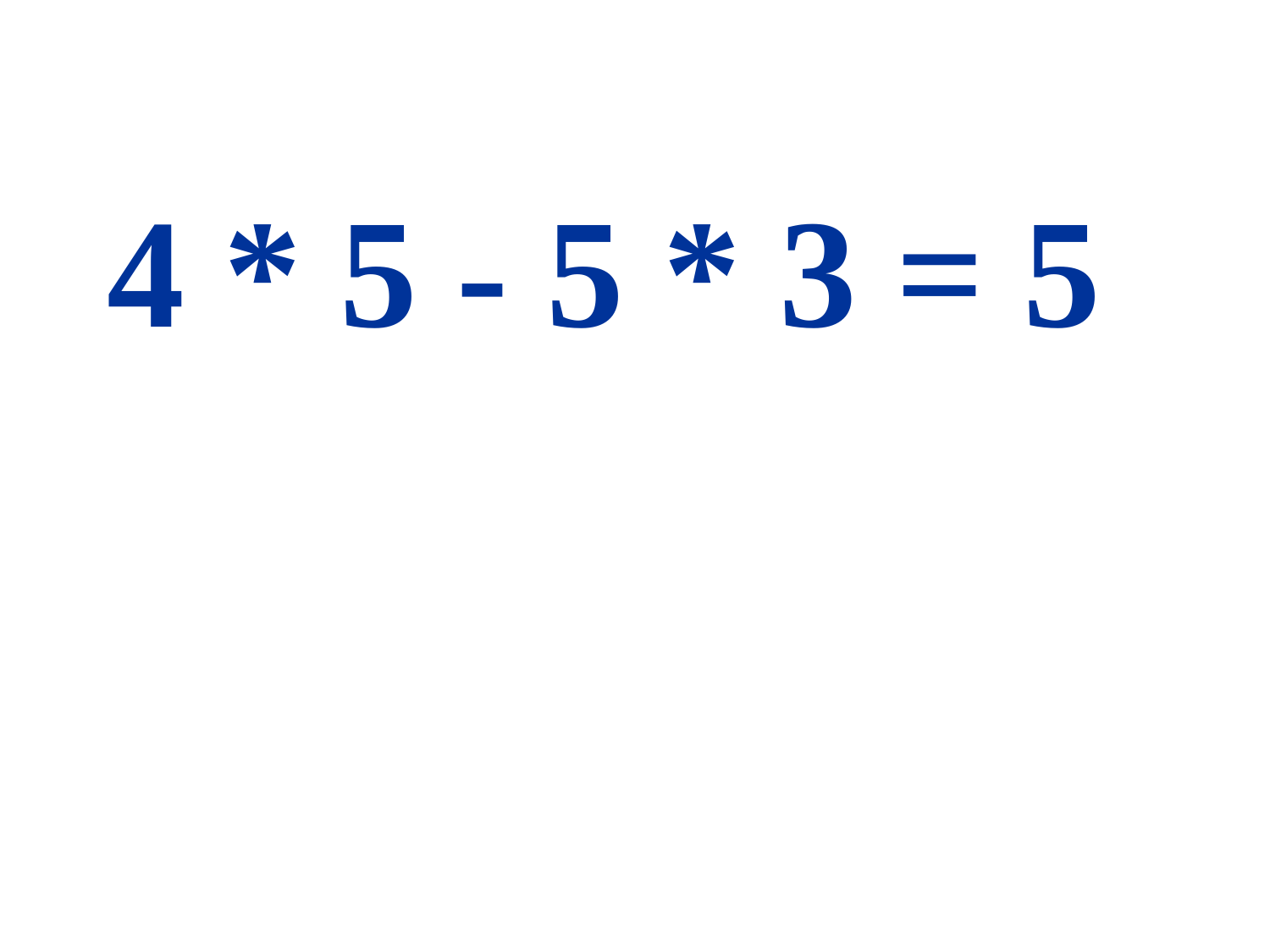

4 * 5 - 5 * 3 = 5